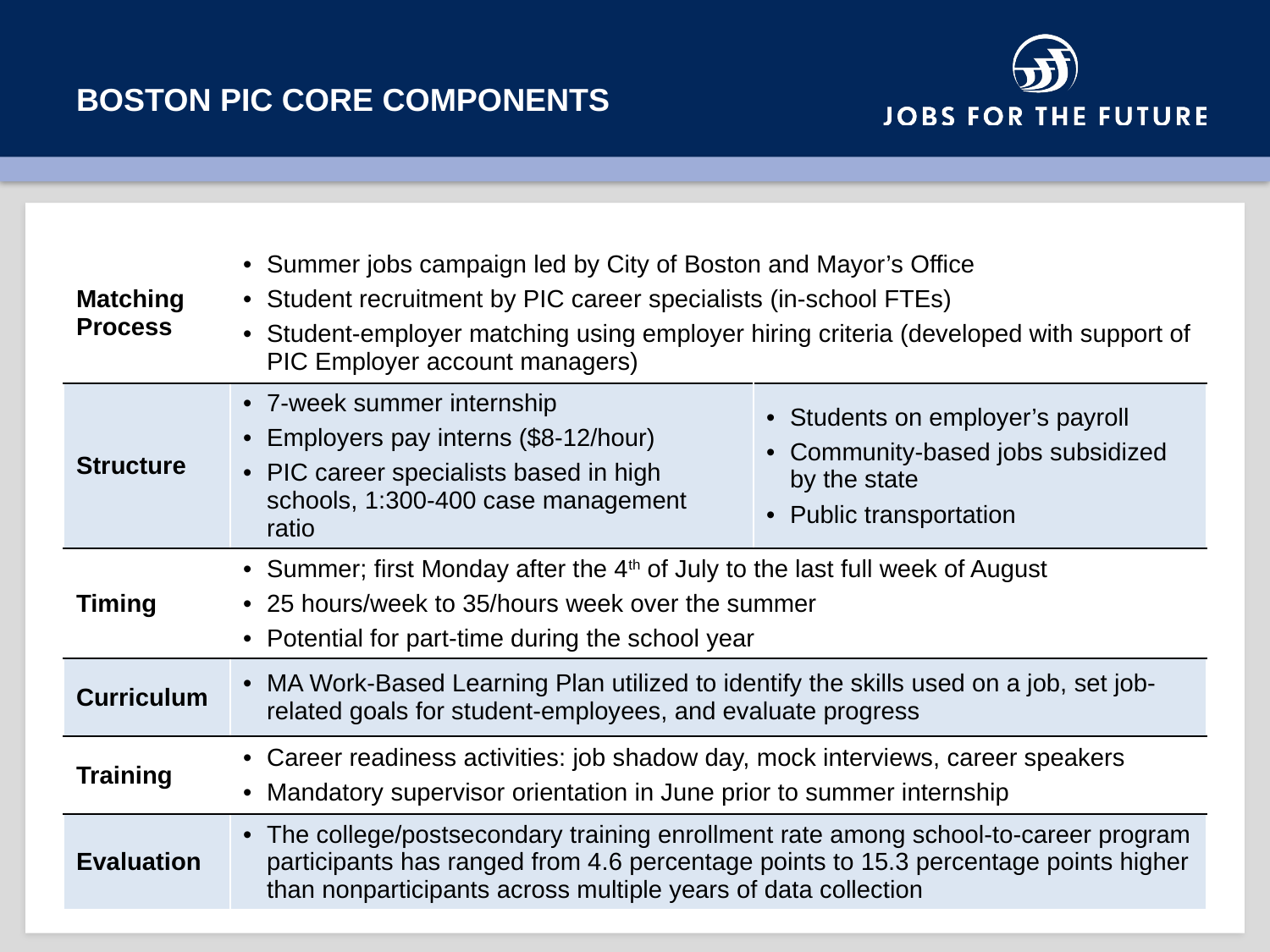

# Boston pic core components

| Matching Process | Summer jobs campaign led by City of Boston and Mayor’s Office Student recruitment by PIC career specialists (in-school FTEs) Student-employer matching using employer hiring criteria (developed with support of PIC Employer account managers) |  |
| --- | --- | --- |
| Structure | 7-week summer internship Employers pay interns ($8-12/hour) PIC career specialists based in high schools, 1:300-400 case management ratio | Students on employer’s payroll Community-based jobs subsidized by the state Public transportation |
| Timing | Summer; first Monday after the 4th of July to the last full week of August 25 hours/week to 35/hours week over the summer Potential for part-time during the school year |  |
| Curriculum | MA Work-Based Learning Plan utilized to identify the skills used on a job, set job-related goals for student-employees, and evaluate progress |  |
| Training | Career readiness activities: job shadow day, mock interviews, career speakers Mandatory supervisor orientation in June prior to summer internship |  |
| Evaluation | The college/postsecondary training enrollment rate among school-to-career program participants has ranged from 4.6 percentage points to 15.3 percentage points higher than nonparticipants across multiple years of data collection |  |